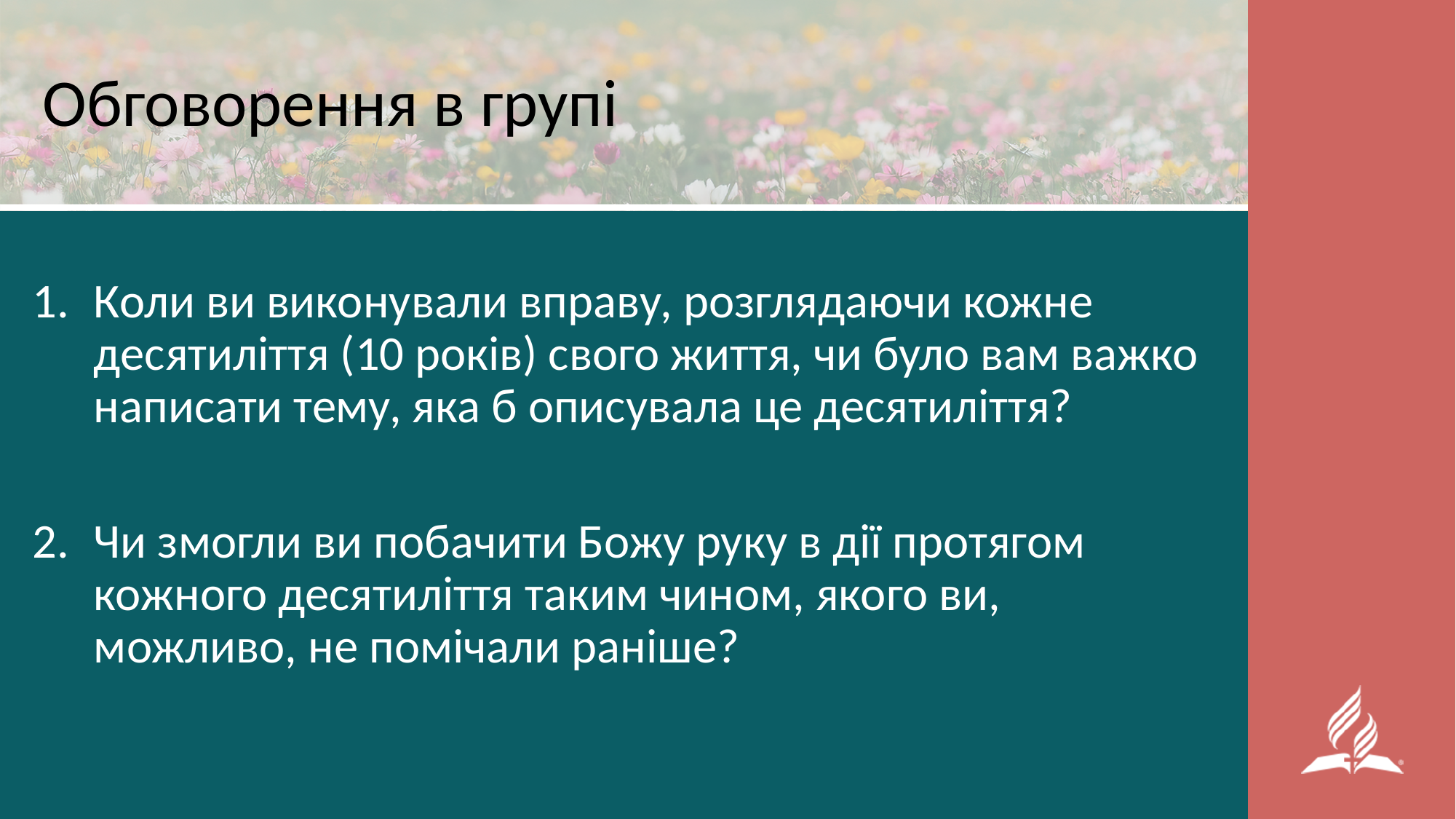

# Обговорення в групі
Коли ви виконували вправу, розглядаючи кожне десятиліття (10 років) свого життя, чи було вам важко написати тему, яка б описувала це десятиліття?

Чи змогли ви побачити Божу руку в дії протягом кожного десятиліття таким чином, якого ви, можливо, не помічали раніше?